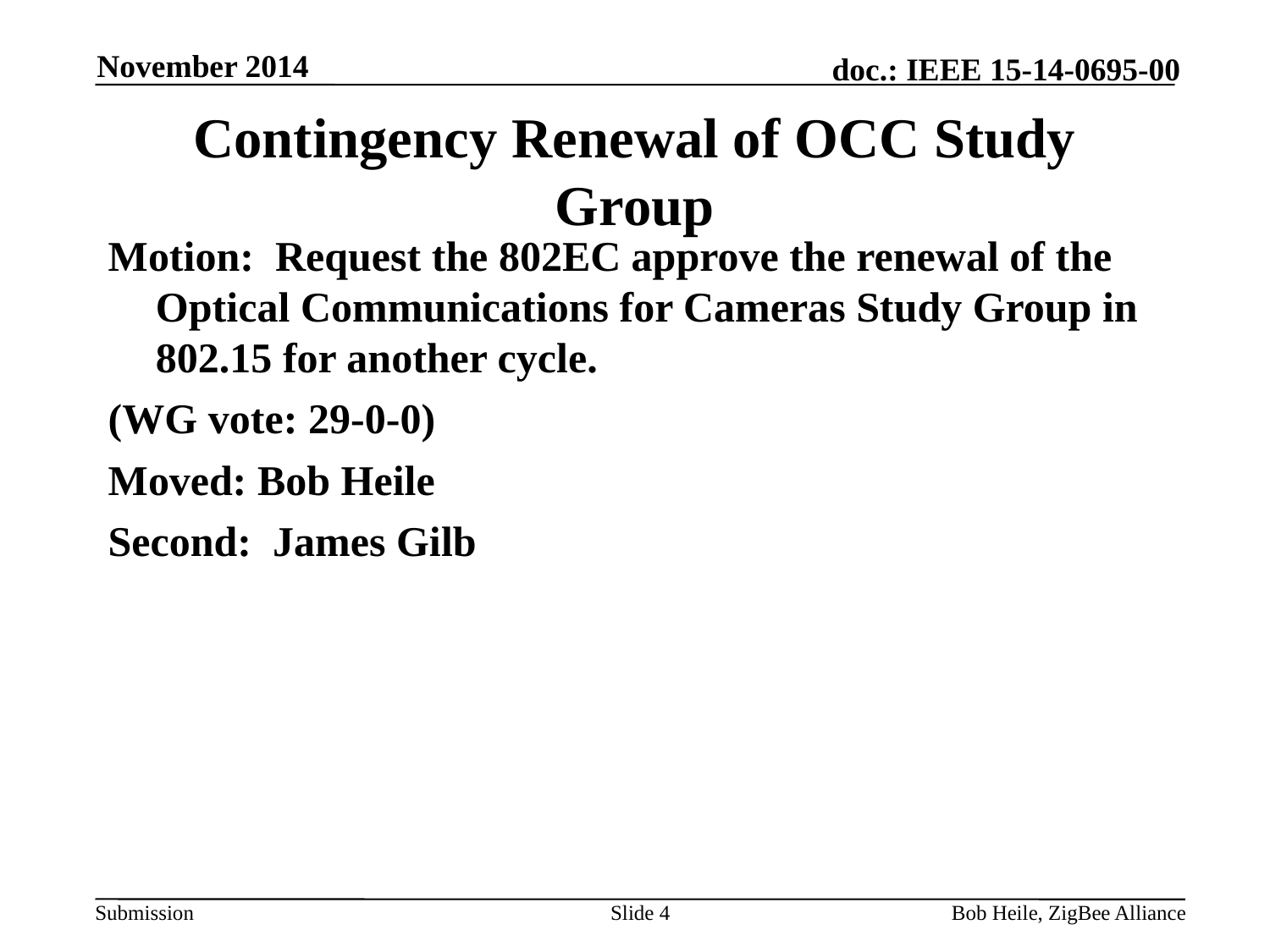

November 2014
# Contingency Renewal of OCC Study Group
Motion:  Request the 802EC approve the renewal of the Optical Communications for Cameras Study Group in 802.15 for another cycle.
(WG vote: 29-0-0)
Moved: Bob Heile
Second:  James Gilb
Slide 4
Bob Heile, ZigBee Alliance